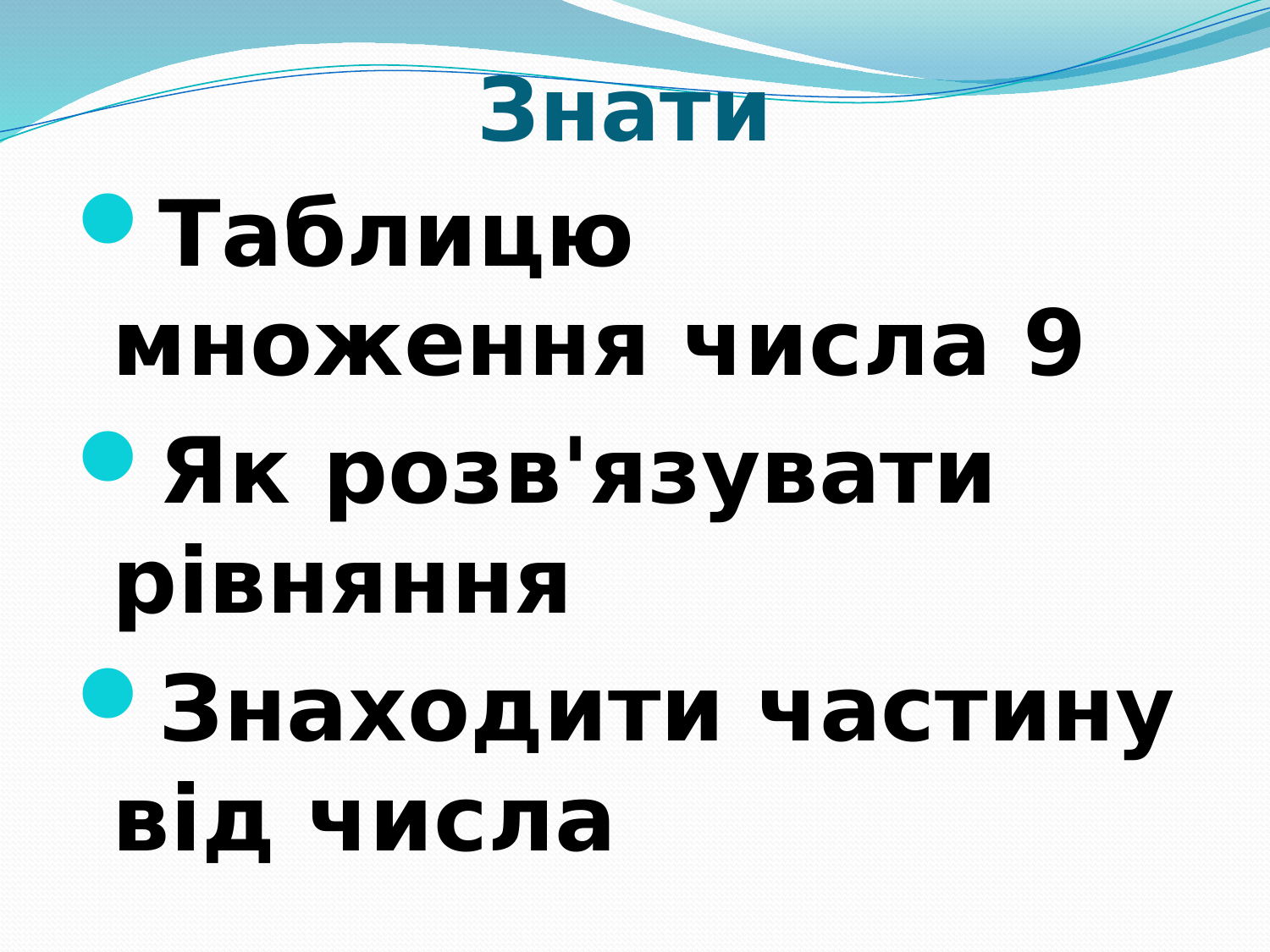

# Знати
Таблицю множення числа 9
Як розв'язувати рівняння
Знаходити частину від числа